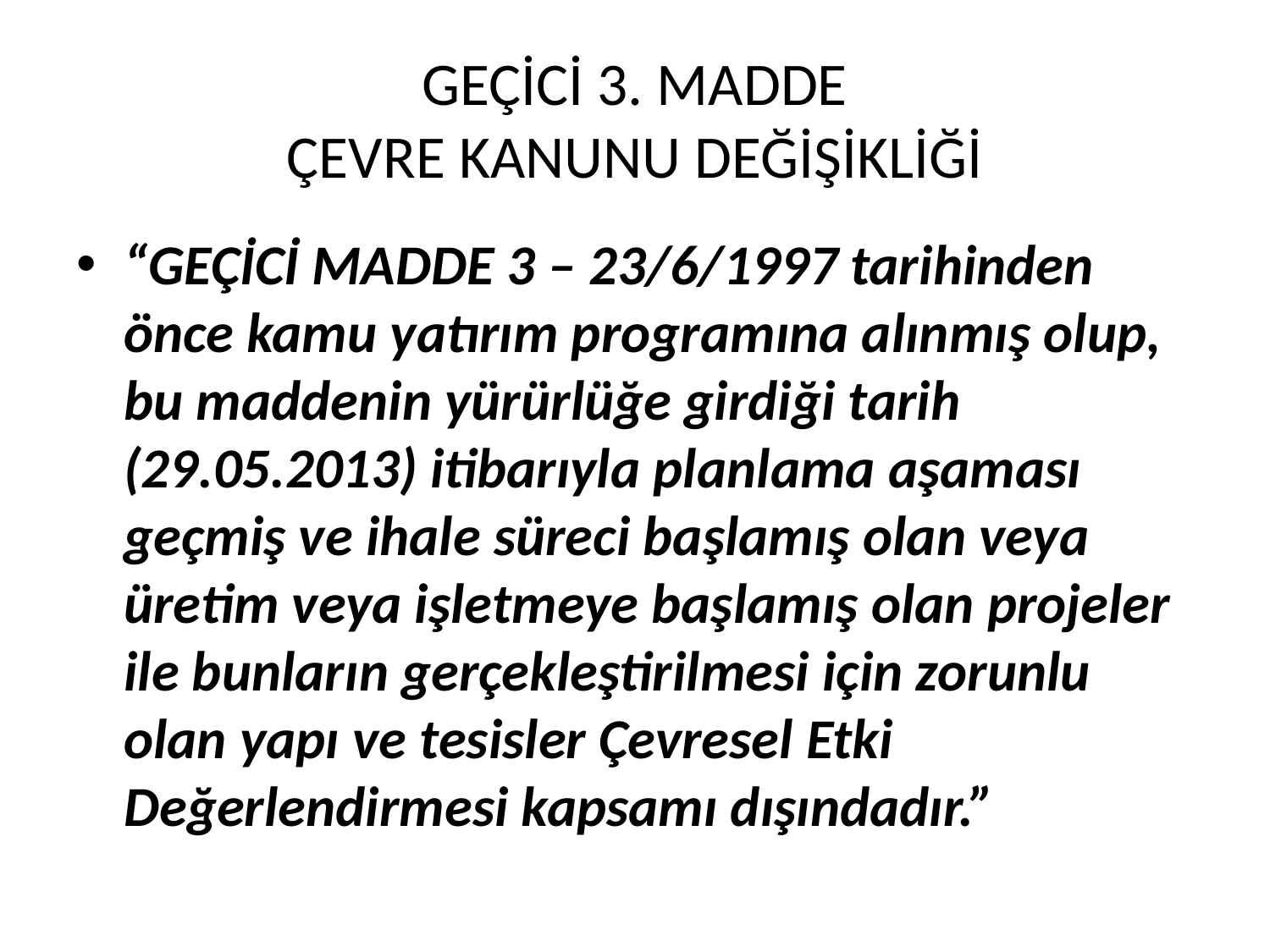

# GEÇİCİ 3. MADDE ÇEVRE KANUNU DEĞİŞİKLİĞİ
“GEÇİCİ MADDE 3 – 23/6/1997 tarihinden önce kamu yatırım programına alınmış olup, bu maddenin yürürlüğe girdiği tarih (29.05.2013) itibarıyla planlama aşaması geçmiş ve ihale süreci başlamış olan veya üretim veya işletmeye başlamış olan projeler ile bunların gerçekleştirilmesi için zorunlu olan yapı ve tesisler Çevresel Etki Değerlendirmesi kapsamı dışındadır.”